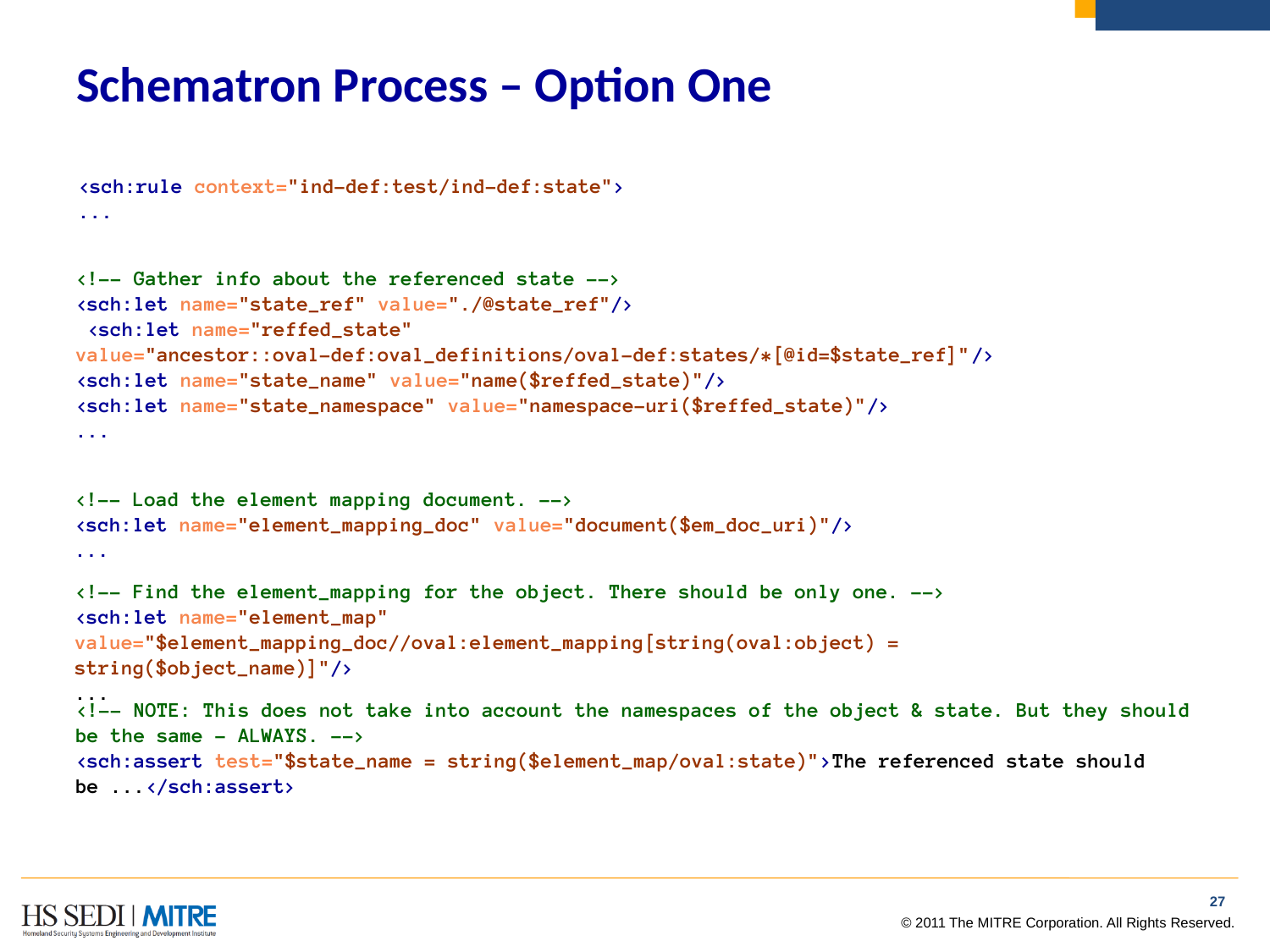

# Schematron Process – Option One
<sch:rule context="ind-def:test/ind-def:state">
...

<!-- Gather info about the referenced state -->
<sch:let name="state_ref" value="./@state_ref"/>
 <sch:let name="reffed_state" value="ancestor::oval-def:oval_definitions/oval-def:states/*[@id=$state_ref]"/>
<sch:let name="state_name" value="name($reffed_state)"/>
<sch:let name="state_namespace" value="namespace-uri($reffed_state)"/>
...

<!-– Load the element mapping document. -->
<sch:let name="element_mapping_doc" value="document($em_doc_uri)"/>
...
<!-- Find the element_mapping for the object. There should be only one. -->
<sch:let name="element_map" value="$element_mapping_doc//oval:element_mapping[string(oval:object) = string($object_name)]"/>
...
<!-- NOTE: This does not take into account the namespaces of the object & state. But they should be the same - ALWAYS. -->
<sch:assert test="$state_name = string($element_map/oval:state)">The referenced state should be ...</sch:assert>
27